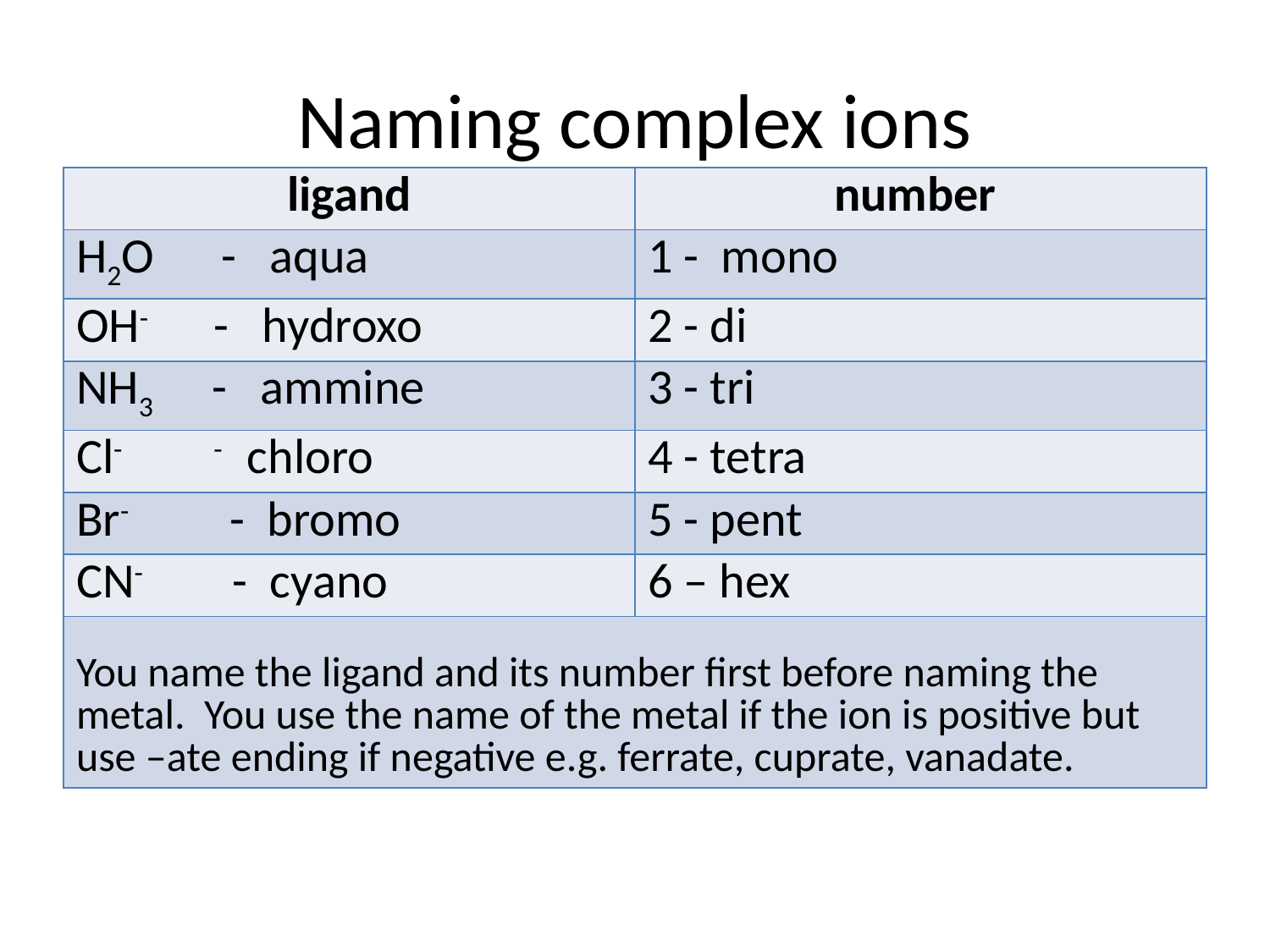

# Naming complex ions
| ligand | number |
| --- | --- |
| H2O - aqua | 1 - mono |
| OH- - hydroxo | 2 - di |
| NH3 - ammine | 3 - tri |
| Cl- - chloro | 4 - tetra |
| Br- - bromo | 5 - pent |
| CN- - cyano | 6 – hex |
| You name the ligand and its number first before naming the metal. You use the name of the metal if the ion is positive but use –ate ending if negative e.g. ferrate, cuprate, vanadate. |  |